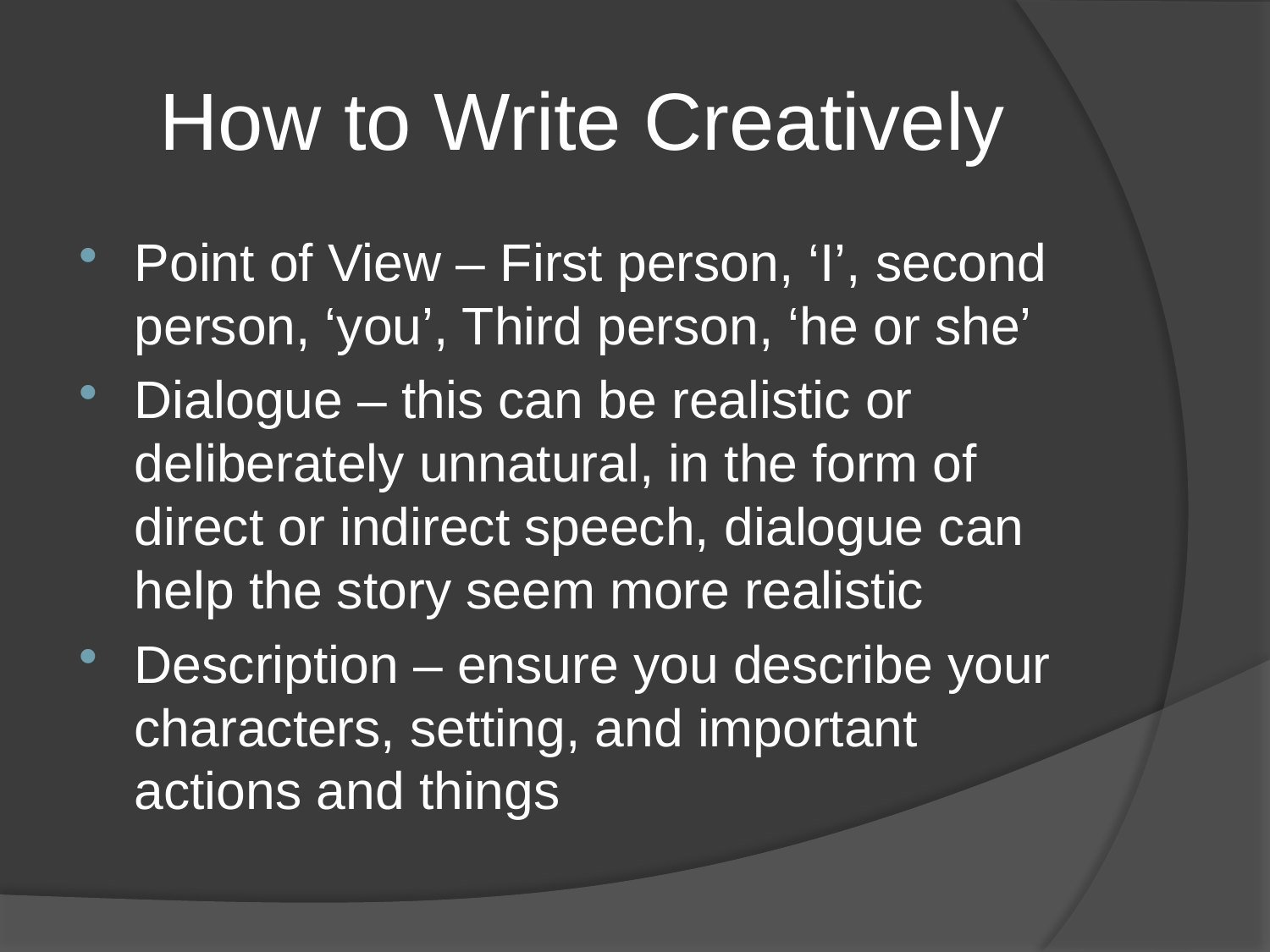

# How to Write Creatively
Point of View – First person, ‘I’, second person, ‘you’, Third person, ‘he or she’
Dialogue – this can be realistic or deliberately unnatural, in the form of direct or indirect speech, dialogue can help the story seem more realistic
Description – ensure you describe your characters, setting, and important actions and things